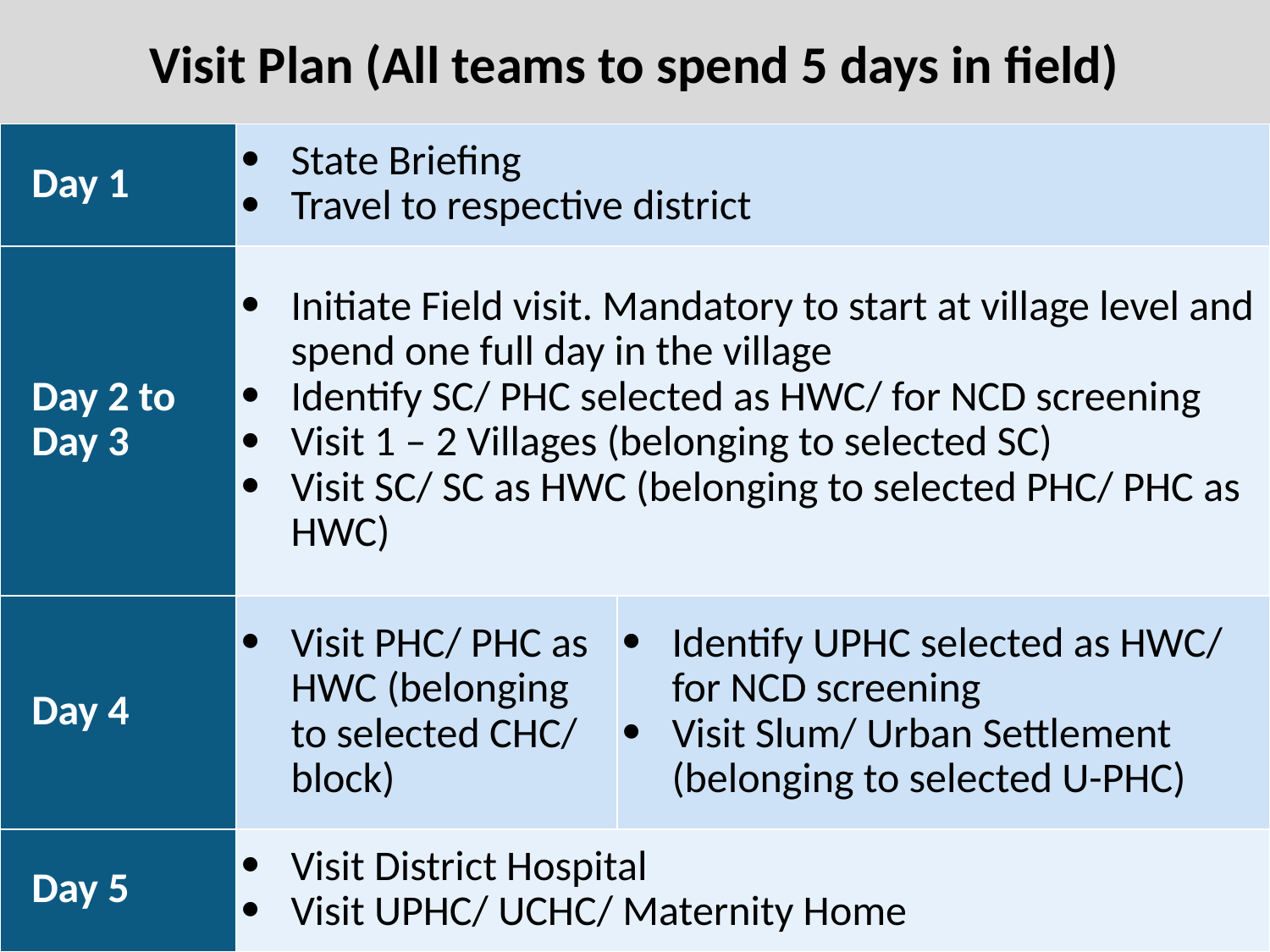

Visit Plan (All teams to spend 5 days in field)
| Day 1 | State Briefing Travel to respective district |  |
| --- | --- | --- |
| Day 2 to Day 3 | Initiate Field visit. Mandatory to start at village level and spend one full day in the village Identify SC/ PHC selected as HWC/ for NCD screening Visit 1 – 2 Villages (belonging to selected SC) Visit SC/ SC as HWC (belonging to selected PHC/ PHC as HWC) |  |
| Day 4 | Visit PHC/ PHC as HWC (belonging to selected CHC/ block) | Identify UPHC selected as HWC/ for NCD screening Visit Slum/ Urban Settlement (belonging to selected U-PHC) |
| Day 5 | Visit District Hospital Visit UPHC/ UCHC/ Maternity Home |  |